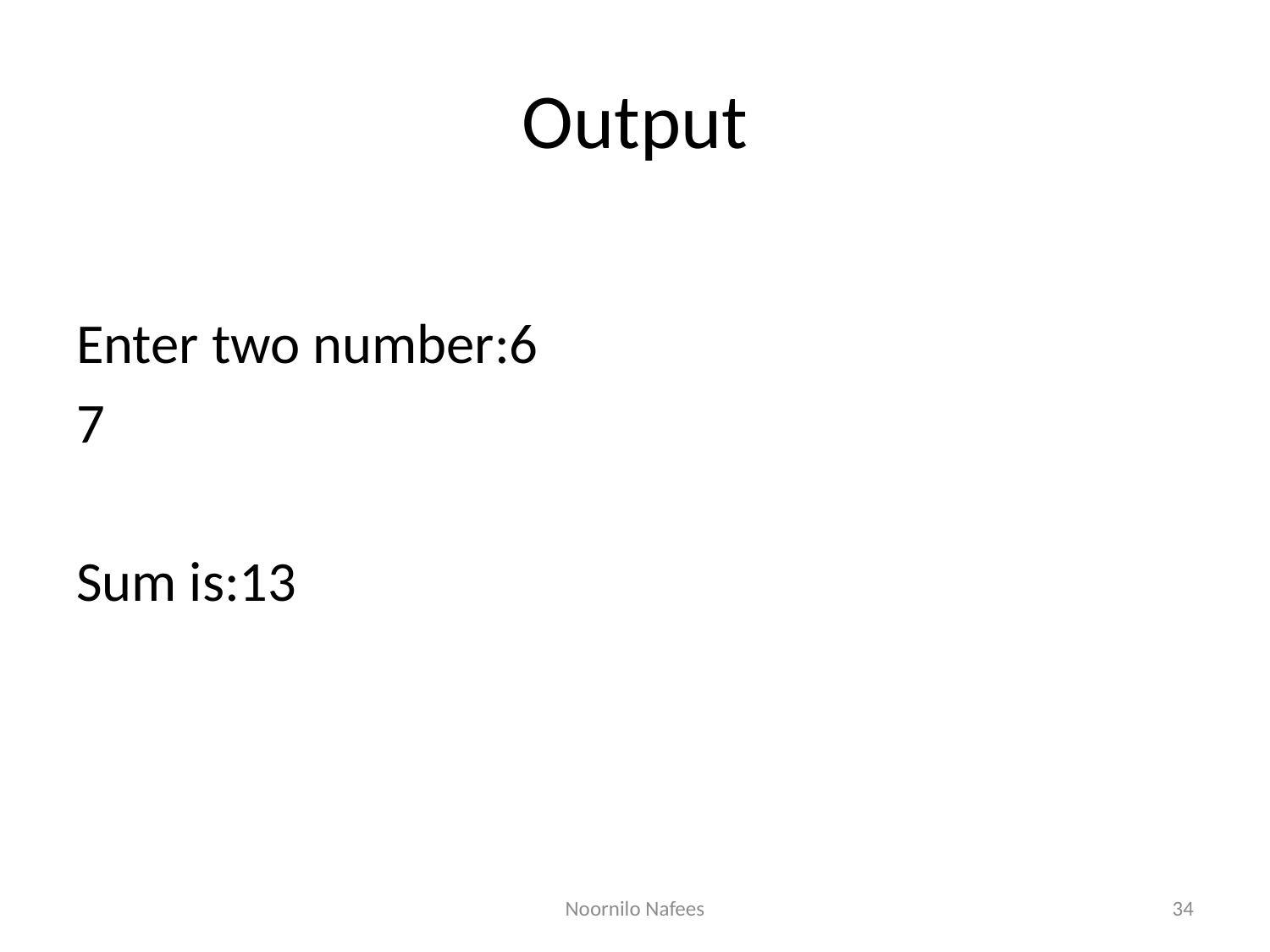

# Output

Enter two number:6
7

Sum is:13

Noornilo Nafees
34